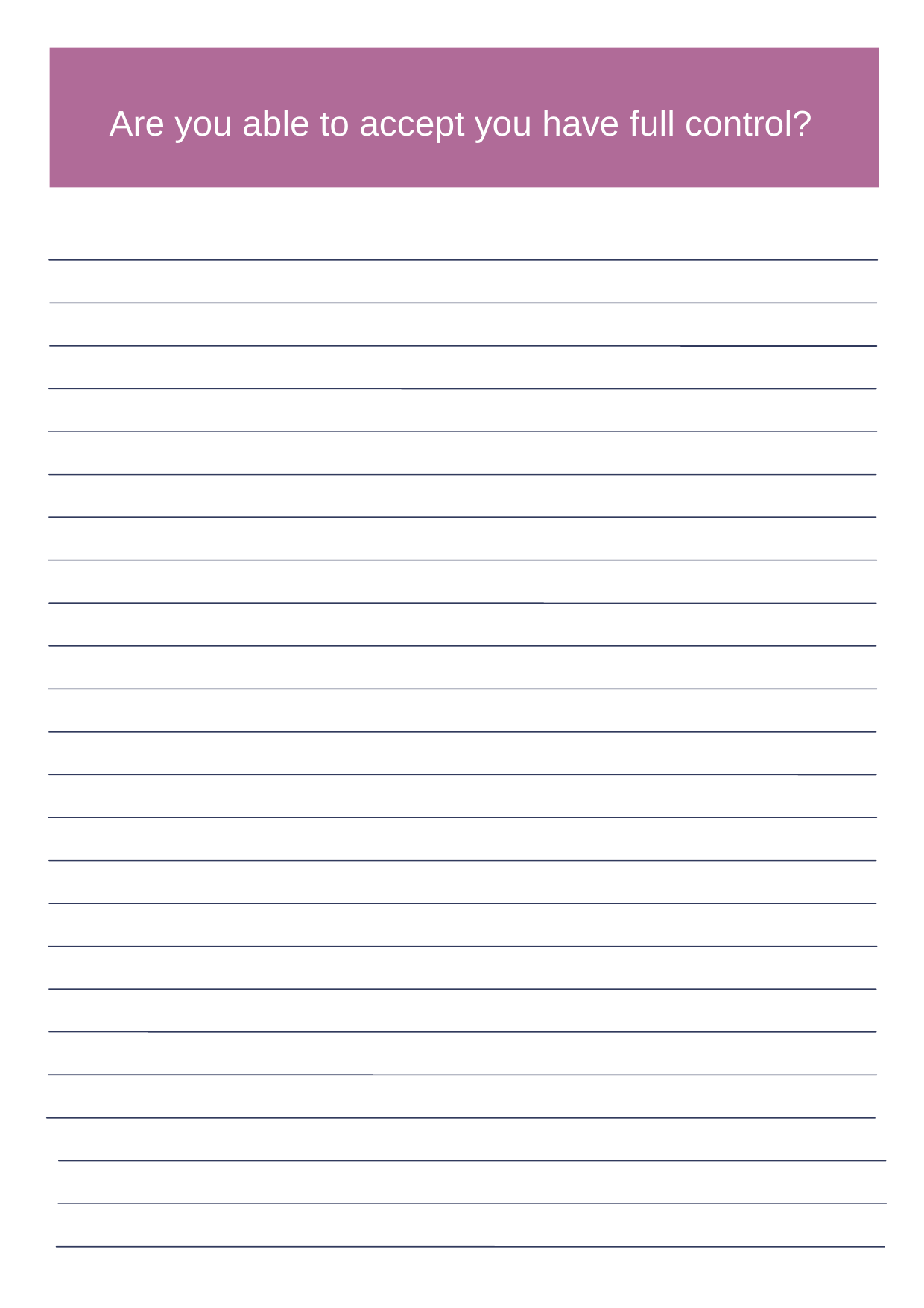

Are you able to accept you have full control?